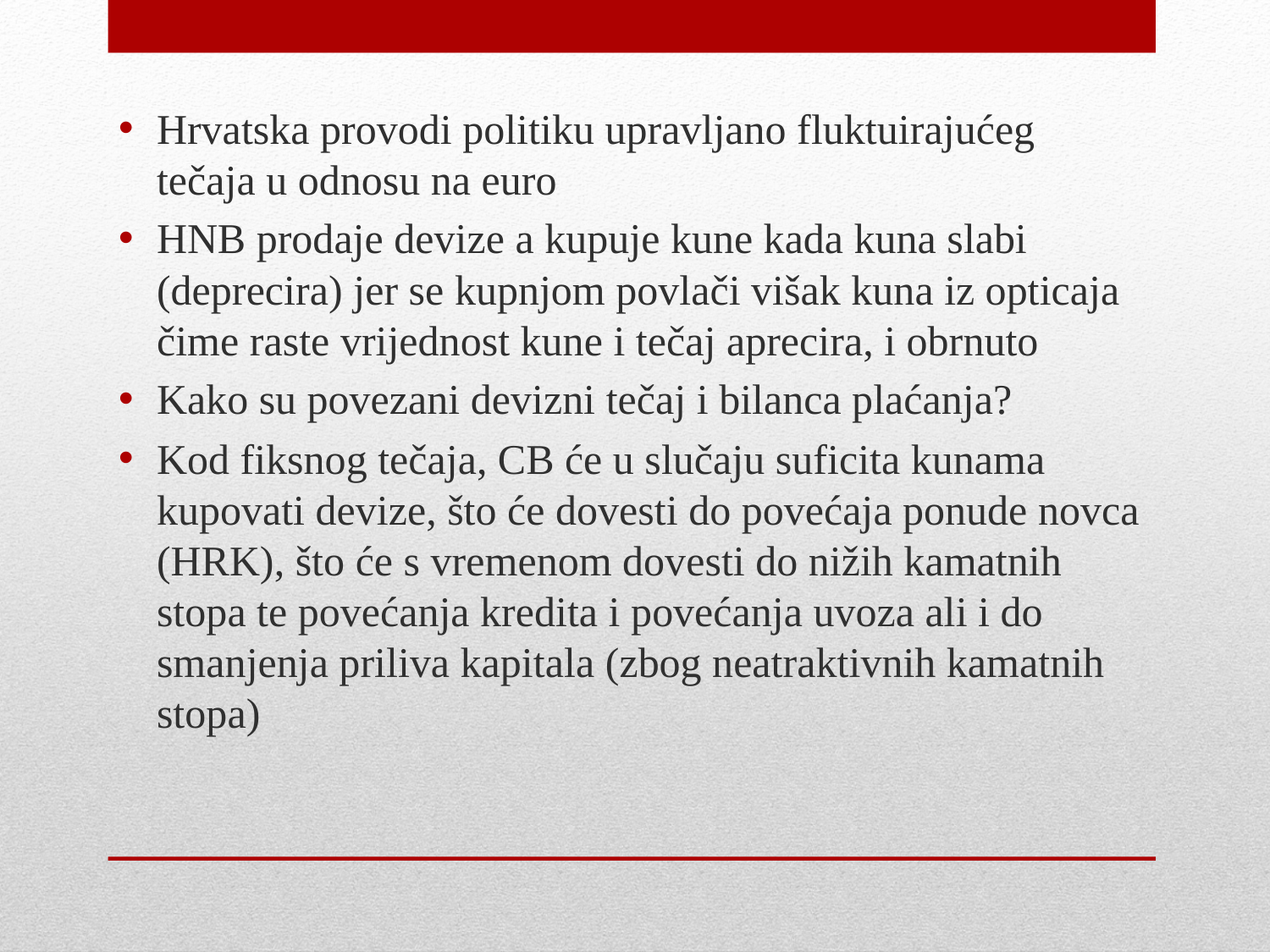

Hrvatska provodi politiku upravljano fluktuirajućeg tečaja u odnosu na euro
HNB prodaje devize a kupuje kune kada kuna slabi (deprecira) jer se kupnjom povlači višak kuna iz opticaja čime raste vrijednost kune i tečaj aprecira, i obrnuto
Kako su povezani devizni tečaj i bilanca plaćanja?
Kod fiksnog tečaja, CB će u slučaju suficita kunama kupovati devize, što će dovesti do povećaja ponude novca (HRK), što će s vremenom dovesti do nižih kamatnih stopa te povećanja kredita i povećanja uvoza ali i do smanjenja priliva kapitala (zbog neatraktivnih kamatnih stopa)